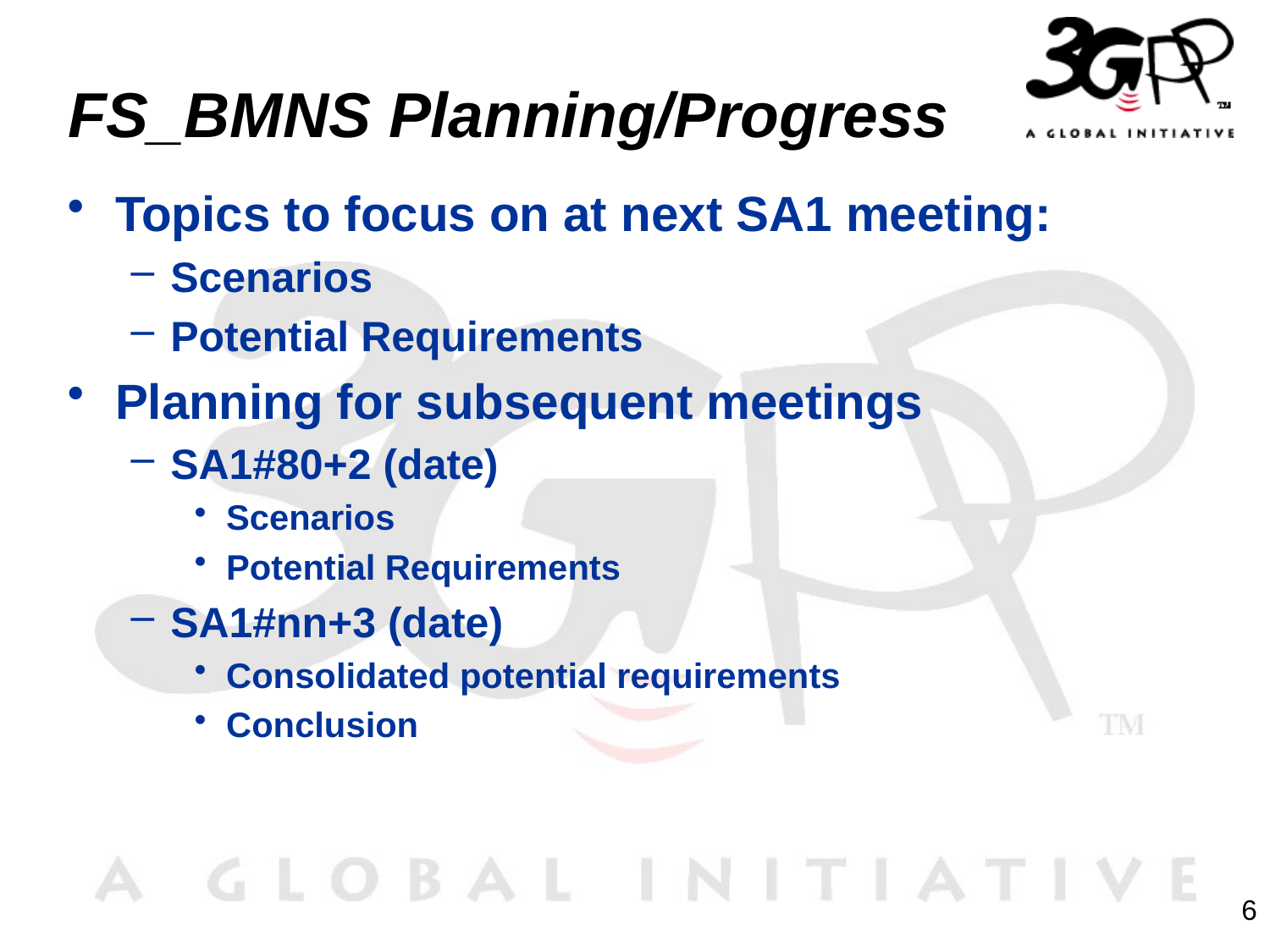

# FS_BMNS Planning/Progress
Topics to focus on at next SA1 meeting:
Scenarios
Potential Requirements
Planning for subsequent meetings
SA1#80+2 (date)
Scenarios
Potential Requirements
SA1#nn+3 (date)
Consolidated potential requirements
Conclusion
6